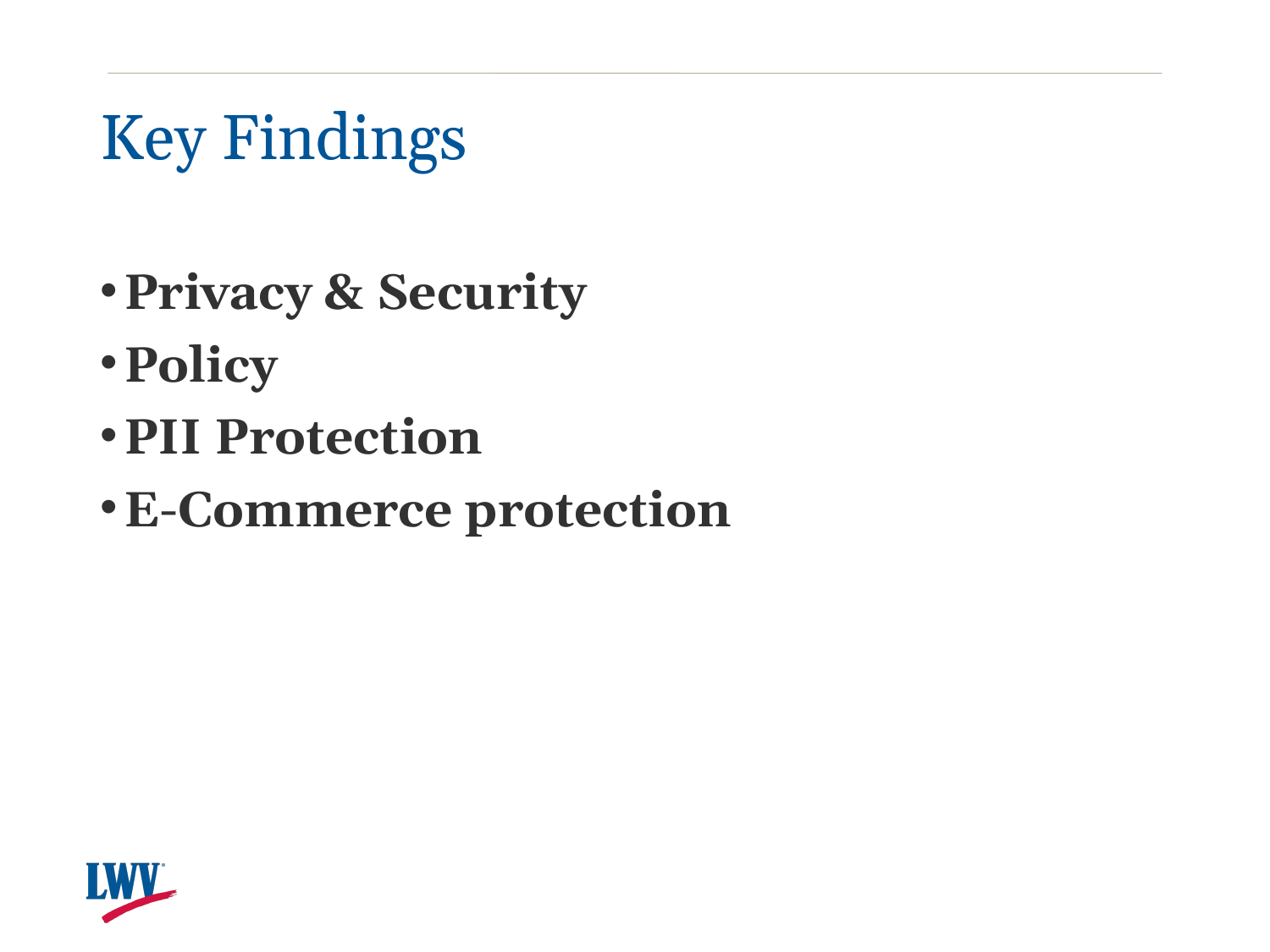

# Key Findings
Privacy & Security
Policy
PII Protection
E-Commerce protection